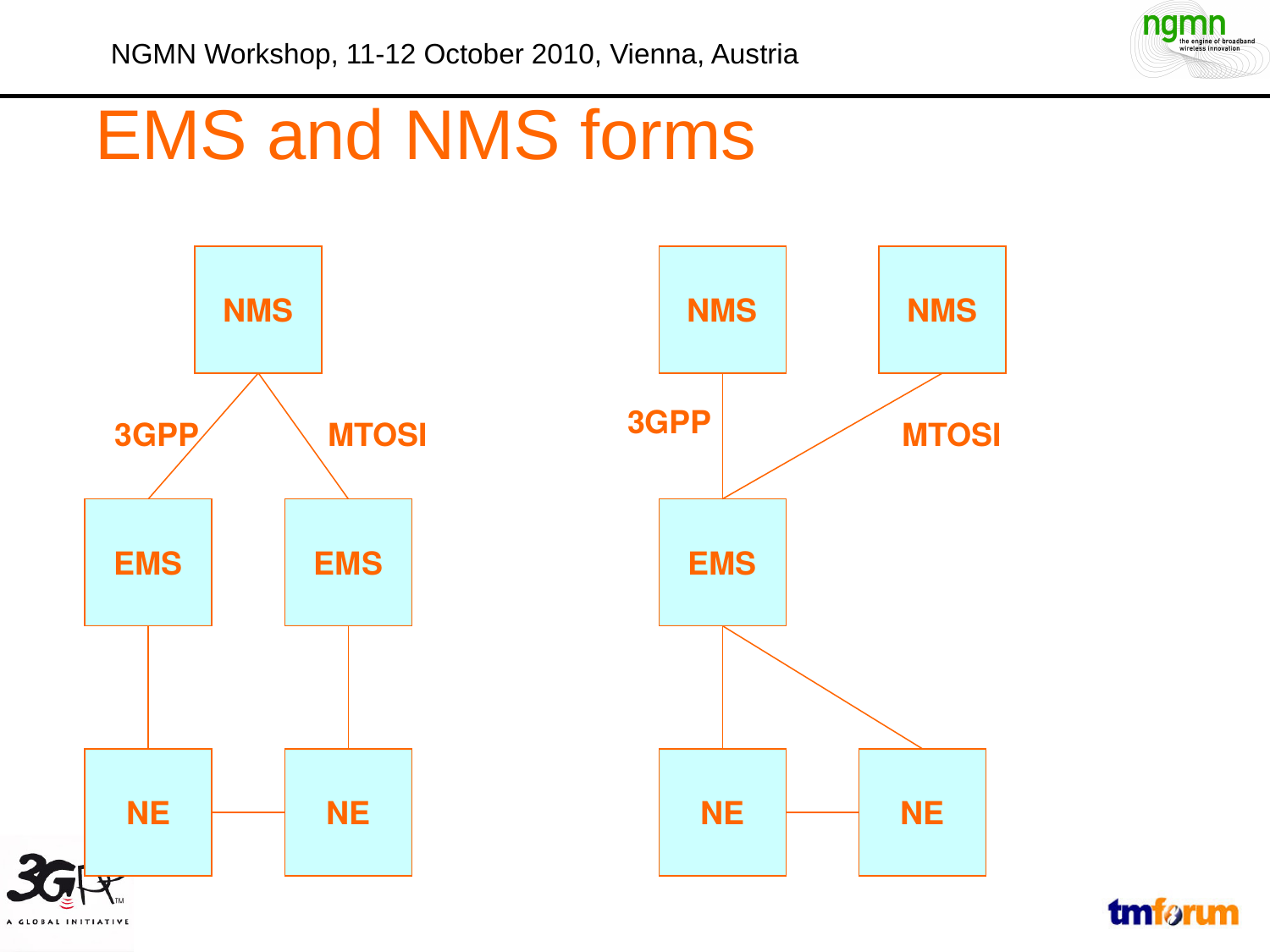

EMS and NMS forms
NMS
NMS
NMS
3GPP
3GPP
MTOSI
MTOSI
EMS
EMS
EMS
NE
NE
NE
NE